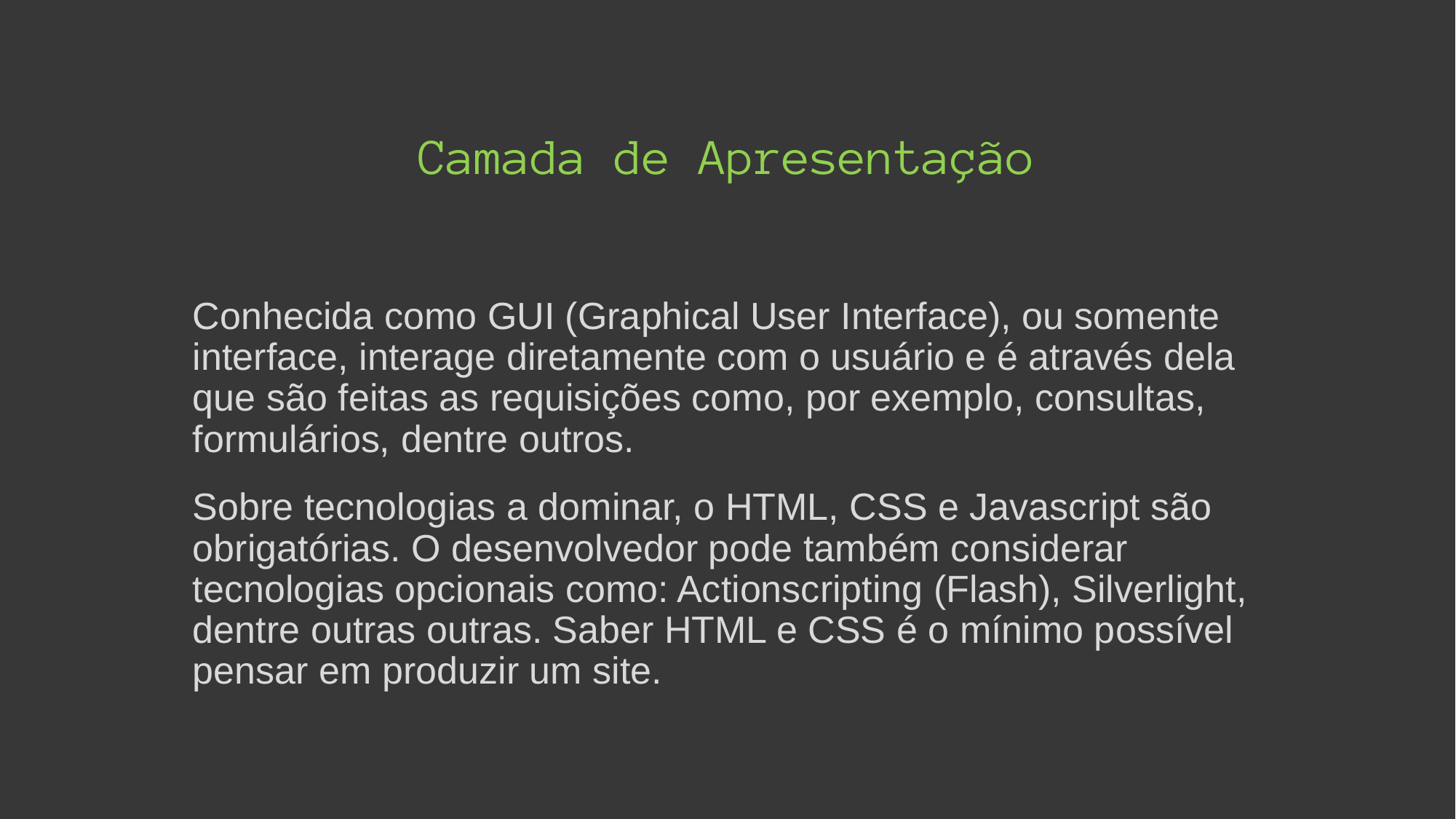

# Camada de Apresentação

Conhecida como GUI (Graphical User Interface), ou somente interface, interage diretamente com o usuário e é através dela que são feitas as requisições como, por exemplo, consultas, formulários, dentre outros.
Sobre tecnologias a dominar, o HTML, CSS e Javascript são obrigatórias. O desenvolvedor pode também considerar tecnologias opcionais como: Actionscripting (Flash), Silverlight, dentre outras outras. Saber HTML e CSS é o mínimo possível pensar em produzir um site.